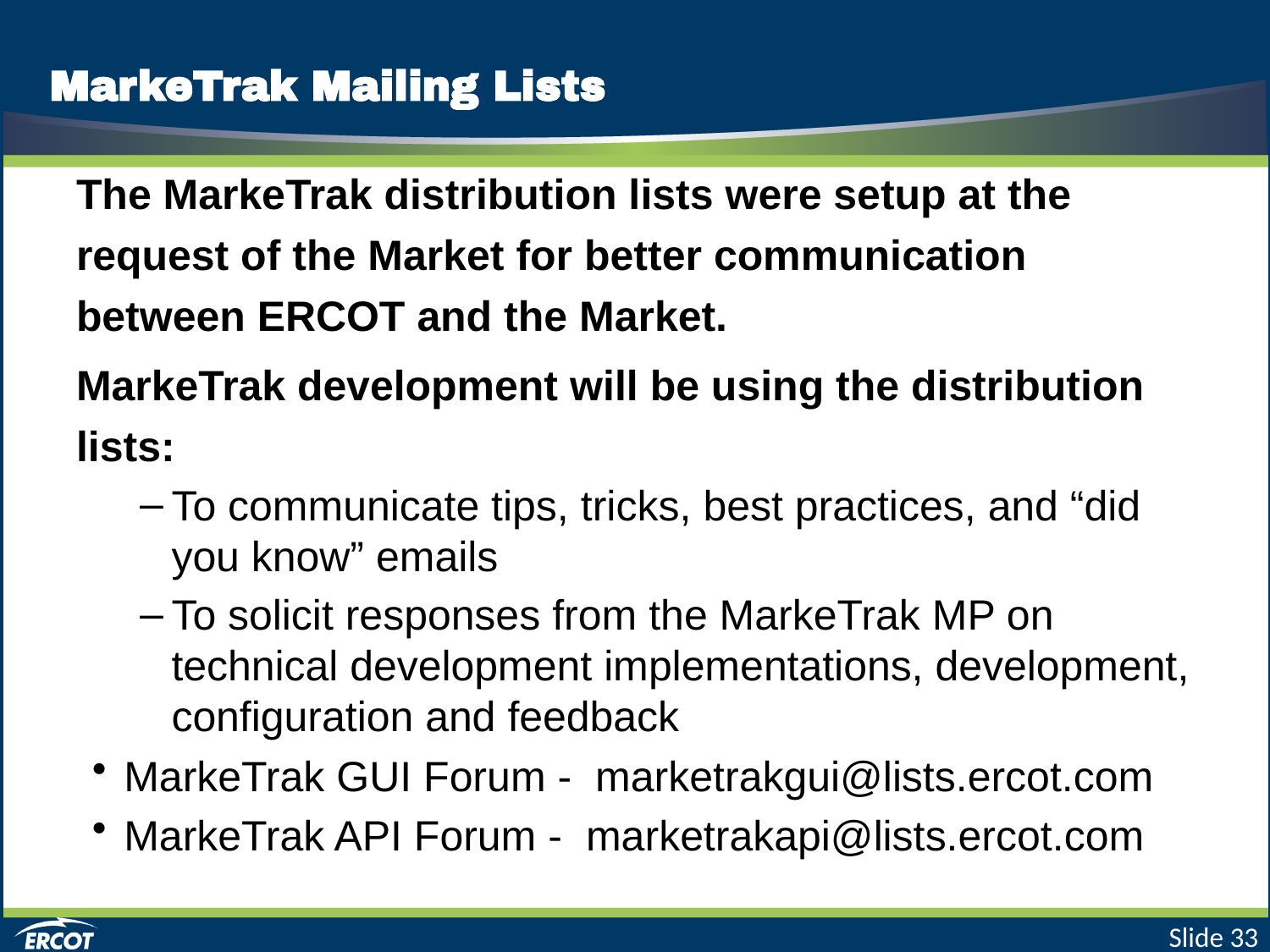

# MarkeTrak Mailing Lists
The MarkeTrak distribution lists were setup at the request of the Market for better communication between ERCOT and the Market.
MarkeTrak development will be using the distribution lists:
To communicate tips, tricks, best practices, and “did you know” emails
To solicit responses from the MarkeTrak MP on technical development implementations, development, configuration and feedback
MarkeTrak GUI Forum -  marketrakgui@lists.ercot.com
MarkeTrak API Forum -  marketrakapi@lists.ercot.com